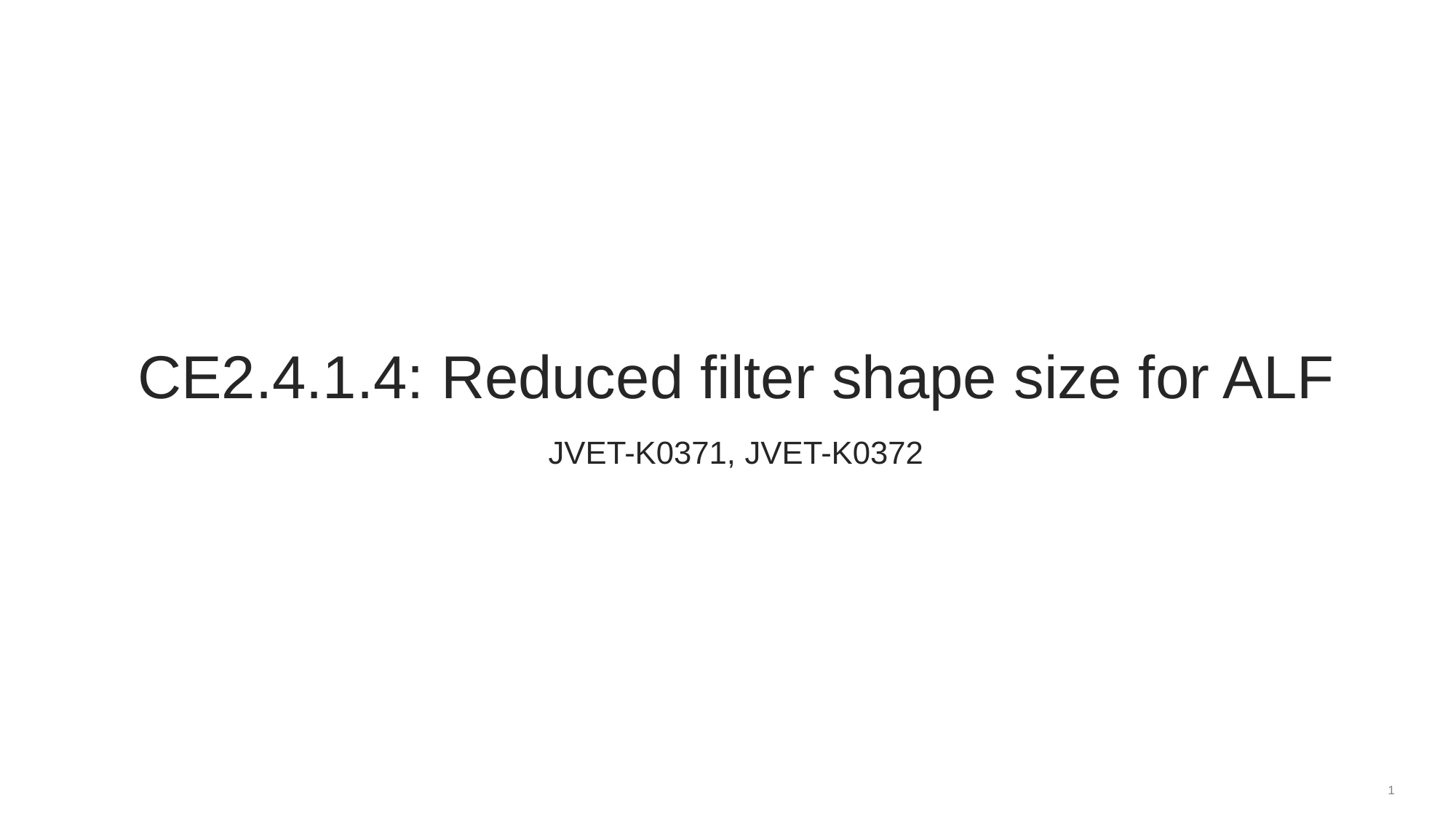

CE2.4.1.4: Reduced filter shape size for ALF
JVET-K0371, JVET-K0372